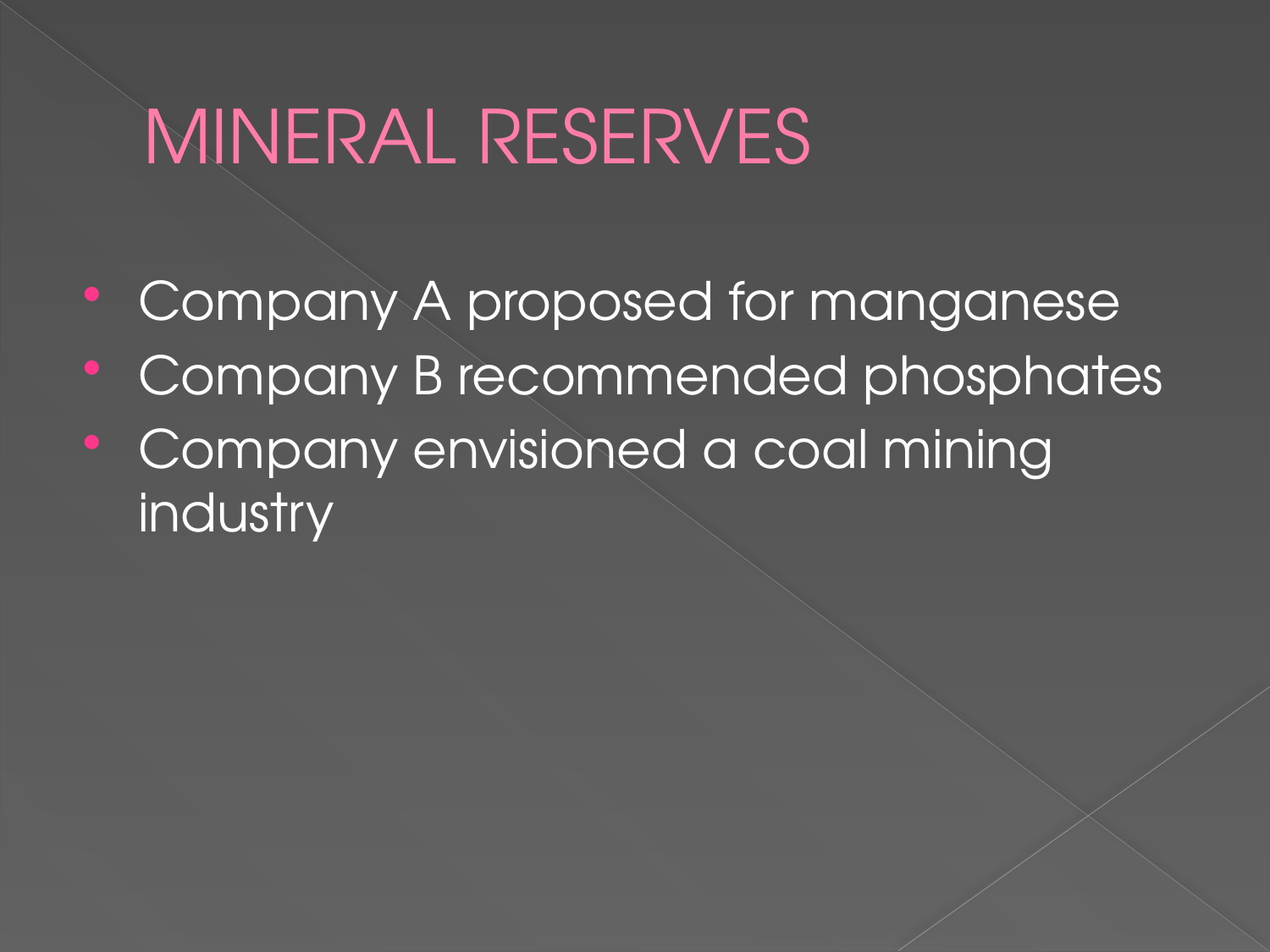

# MINERAL RESERVES
Company A proposed for manganese
Company B recommended phosphates
Company envisioned a coal mining industry